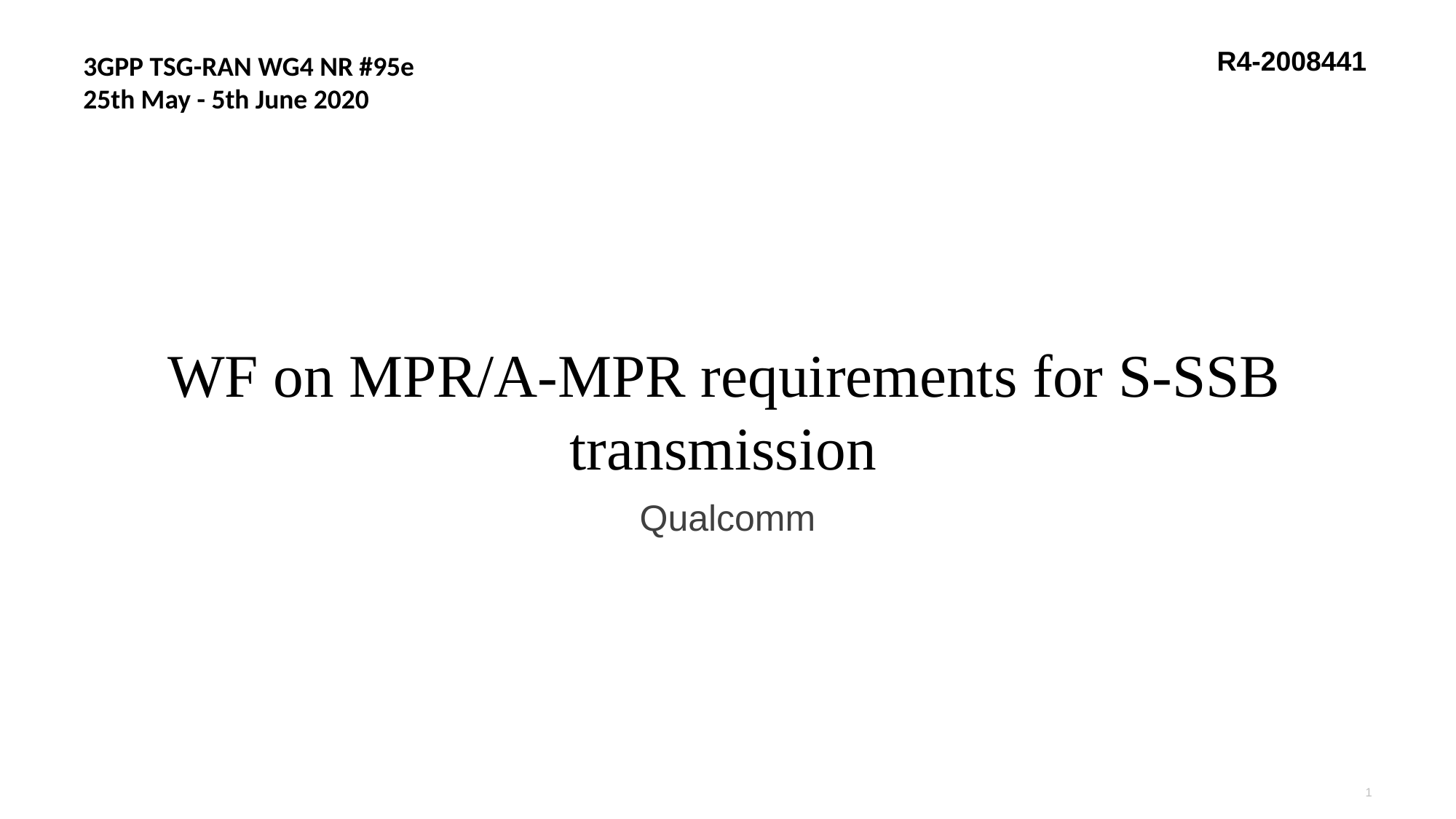

R4-2008441
3GPP TSG-RAN WG4 NR #95e
25th May - 5th June 2020
# WF on MPR/A-MPR requirements for S-SSB transmission
Qualcomm